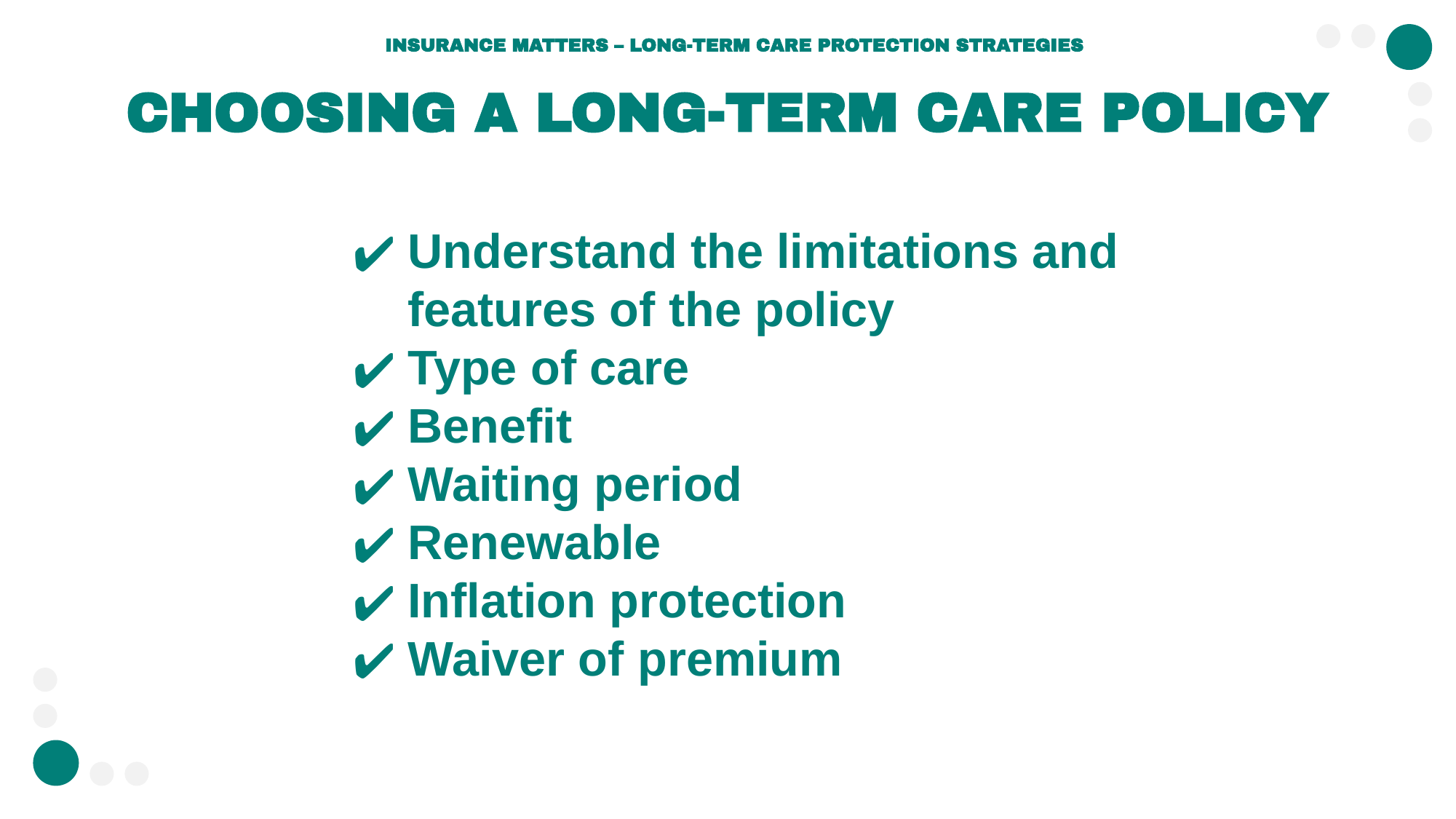

INSURANCE MATTERS – LONG-TERM CARE PROTECTION STRATEGIES
CHOOSING A LONG-TERM CARE POLICY
Understand the limitations and features of the policy
Type of care
Benefit
Waiting period
Renewable
Inflation protection
Waiver of premium